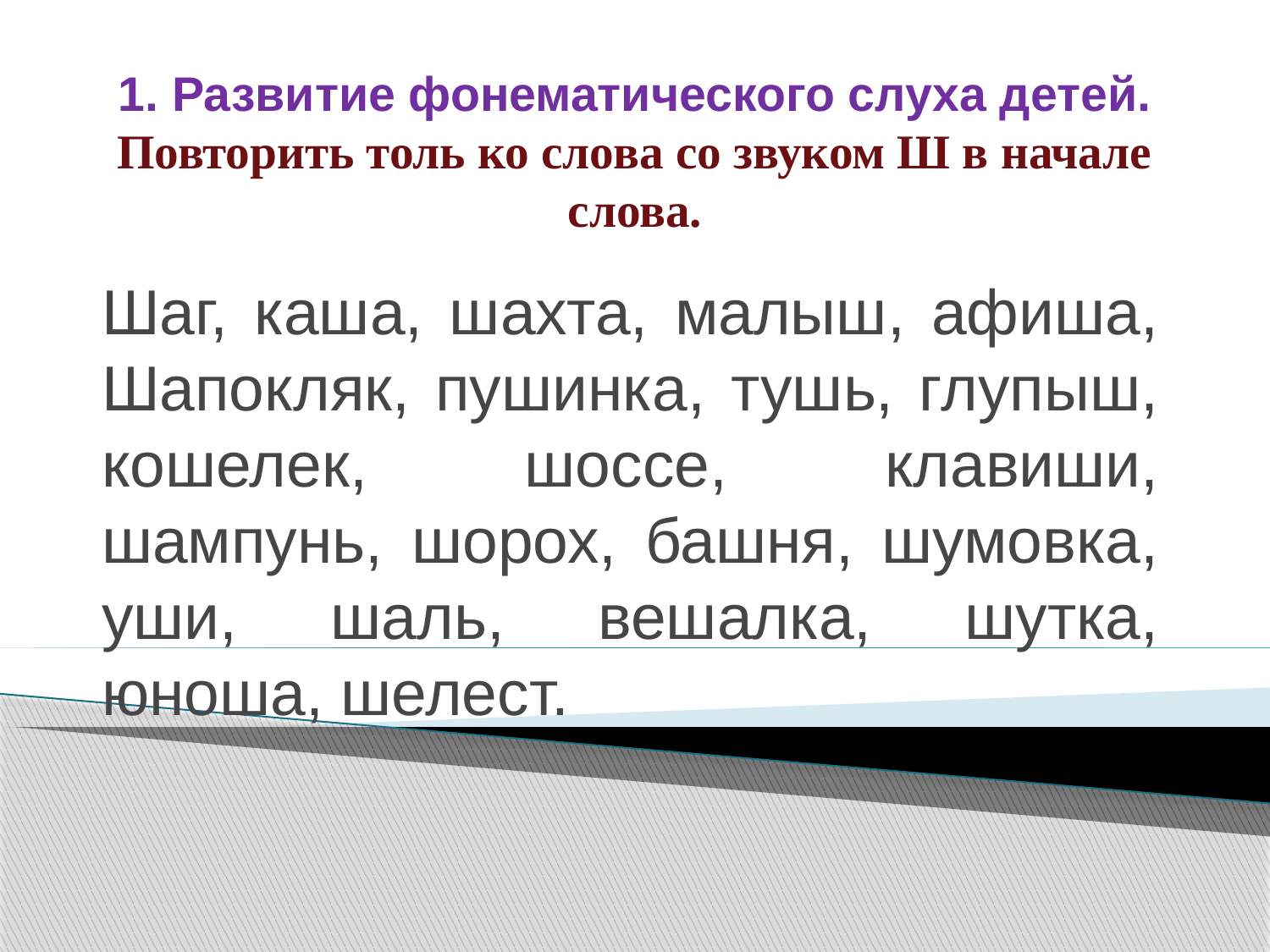

# 1. Развитие фонематического слуха детей. Повторить толь ко слова со звуком Ш в начале слова.
Шаг, каша, шахта, малыш, афиша, Шапокляк, пушинка, тушь, глупыш, кошелек, шоссе, клавиши, шампунь, шорох, башня, шумовка, уши, шаль, вешалка, шутка, юноша, шелест.